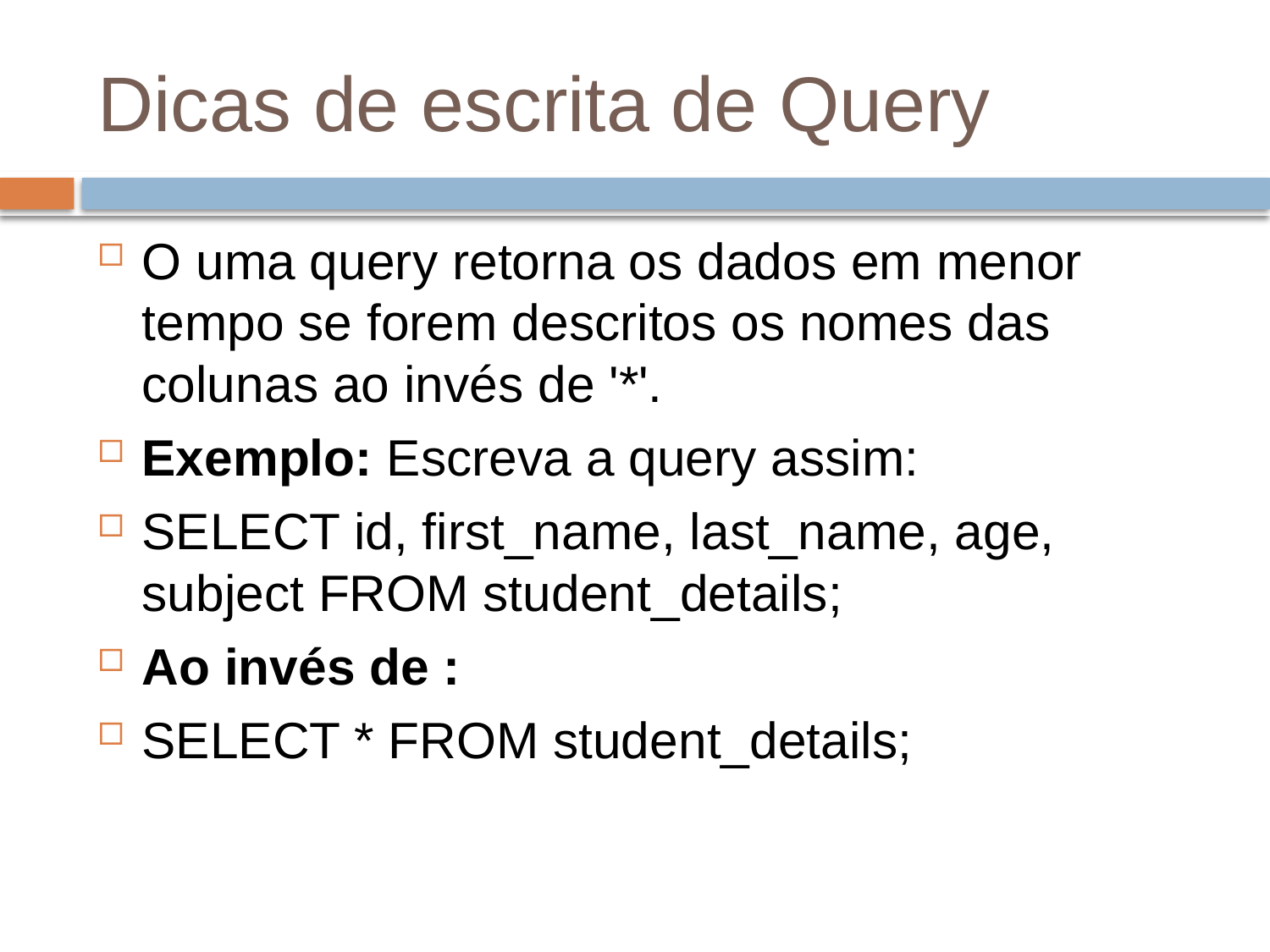

# Dicas de escrita de Query
O uma query retorna os dados em menor tempo se forem descritos os nomes das colunas ao invés de '*'.
Exemplo: Escreva a query assim:
SELECT id, first_name, last_name, age, subject FROM student_details;
Ao invés de :
SELECT * FROM student_details;